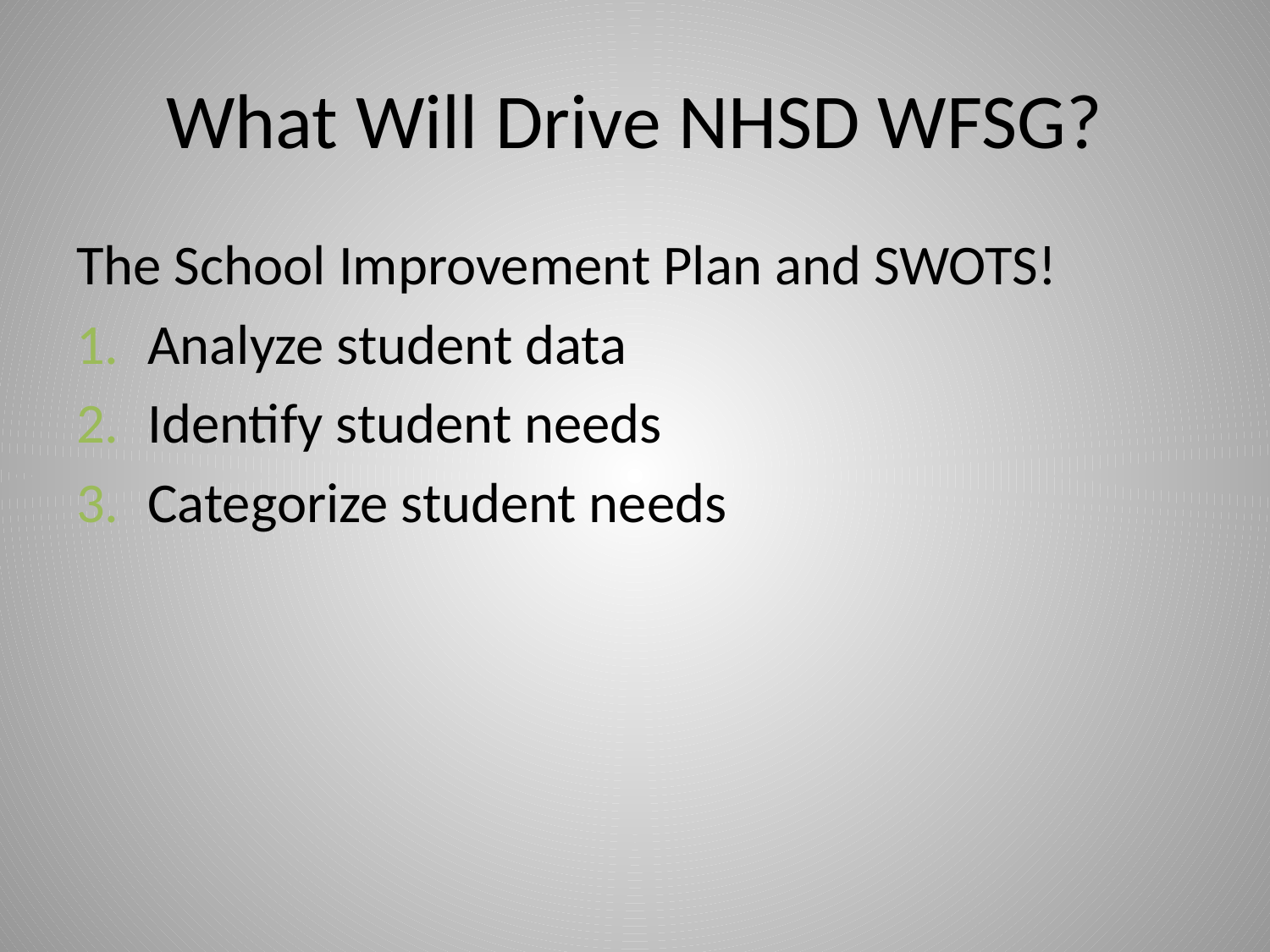

# What Will Drive NHSD WFSG?
The School Improvement Plan and SWOTS!
Analyze student data
Identify student needs
Categorize student needs